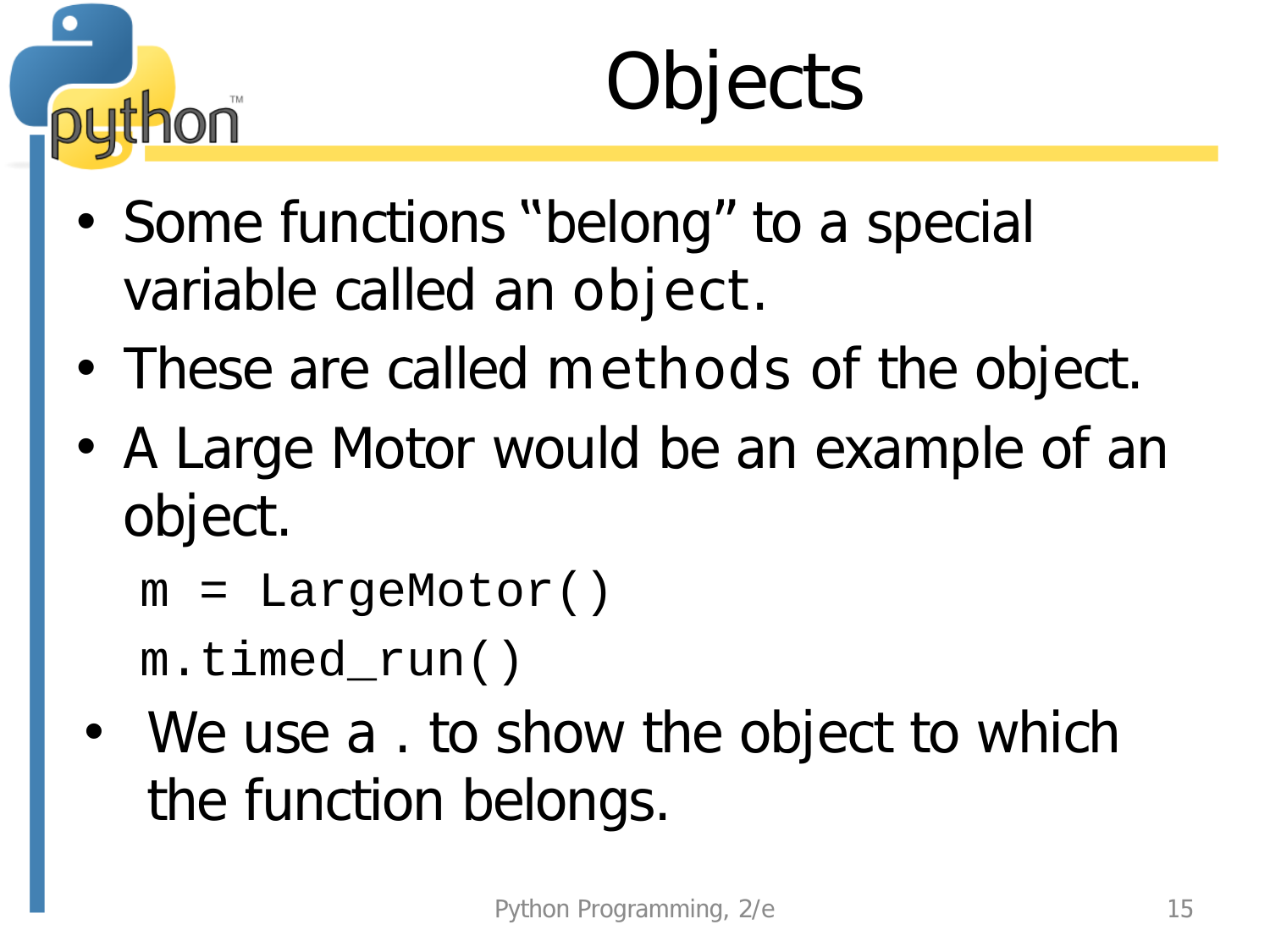

# Objects
Some functions “belong” to a special variable called an object.
These are called methods of the object.
A Large Motor would be an example of an object.
m = LargeMotor()
m.timed_run()
We use a . to show the object to which the function belongs.

Python Programming, 2/e
15